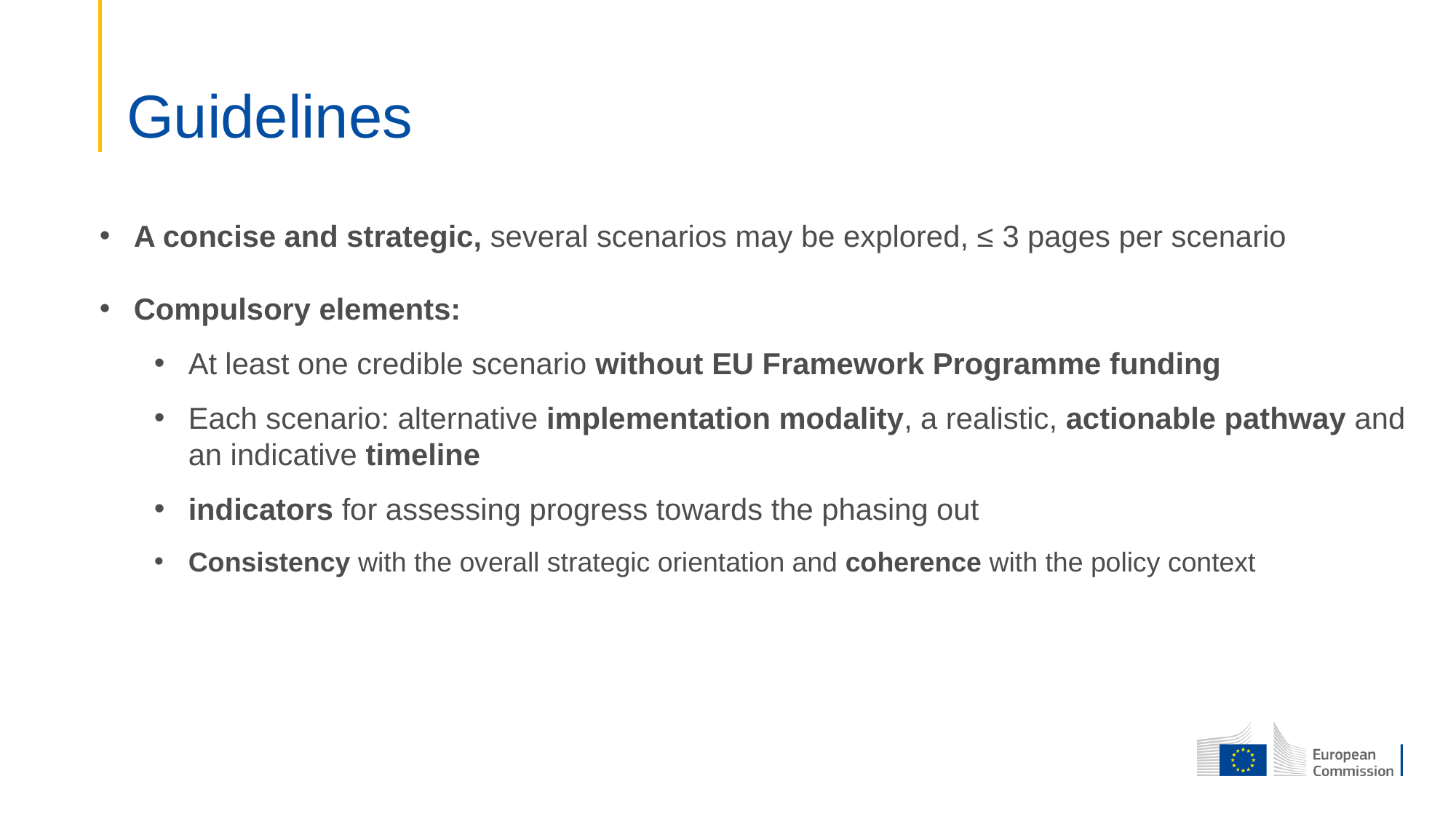

# Guidelines
A concise and strategic, several scenarios may be explored, ≤ 3 pages per scenario

Compulsory elements:
At least one credible scenario without EU Framework Programme funding
Each scenario: alternative implementation modality, a realistic, actionable pathway and an indicative timeline
indicators for assessing progress towards the phasing out
Consistency with the overall strategic orientation and coherence with the policy context